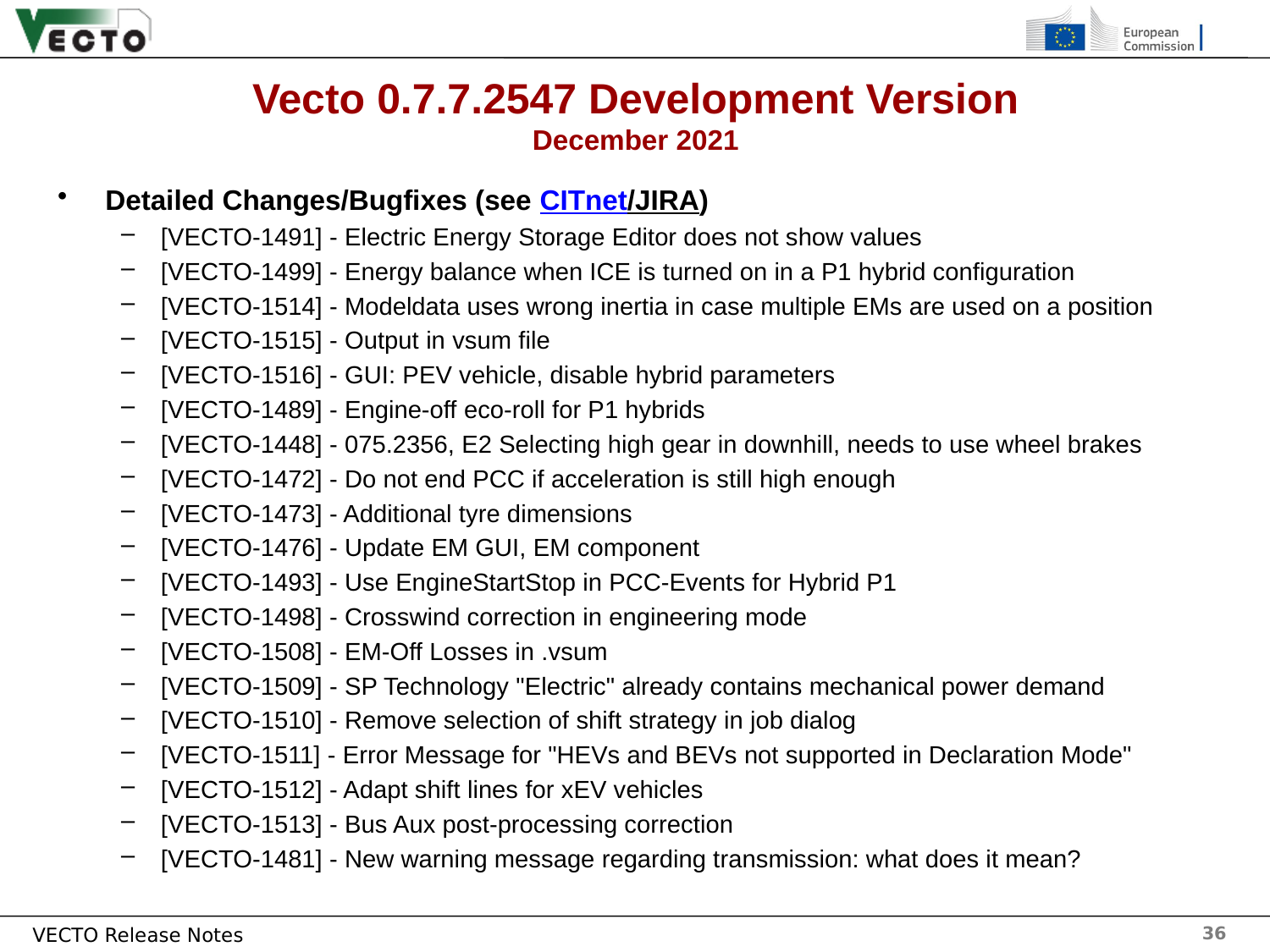

# Vecto 0.7.7.2547 Development Version December 2021
Detailed Changes/Bugfixes (see CITnet/JIRA)
[VECTO-1491] - Electric Energy Storage Editor does not show values
[VECTO-1499] - Energy balance when ICE is turned on in a P1 hybrid configuration
[VECTO-1514] - Modeldata uses wrong inertia in case multiple EMs are used on a position
[VECTO-1515] - Output in vsum file
[VECTO-1516] - GUI: PEV vehicle, disable hybrid parameters
[VECTO-1489] - Engine-off eco-roll for P1 hybrids
[VECTO-1448] - 075.2356, E2 Selecting high gear in downhill, needs to use wheel brakes
[VECTO-1472] - Do not end PCC if acceleration is still high enough
[VECTO-1473] - Additional tyre dimensions
[VECTO-1476] - Update EM GUI, EM component
[VECTO-1493] - Use EngineStartStop in PCC-Events for Hybrid P1
[VECTO-1498] - Crosswind correction in engineering mode
[VECTO-1508] - EM-Off Losses in .vsum
[VECTO-1509] - SP Technology "Electric" already contains mechanical power demand
[VECTO-1510] - Remove selection of shift strategy in job dialog
[VECTO-1511] - Error Message for "HEVs and BEVs not supported in Declaration Mode"
[VECTO-1512] - Adapt shift lines for xEV vehicles
[VECTO-1513] - Bus Aux post-processing correction
[VECTO-1481] - New warning message regarding transmission: what does it mean?